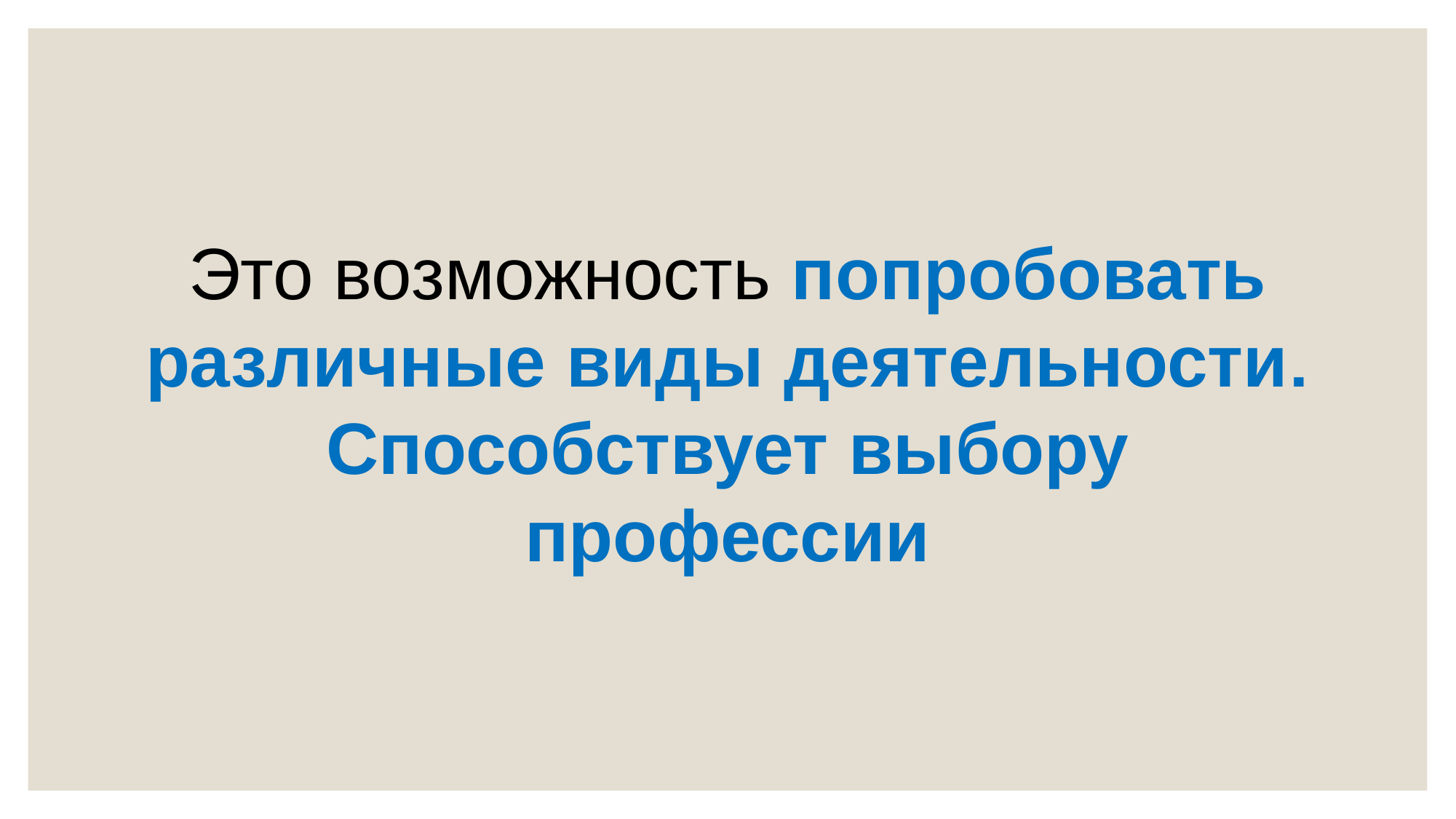

Это возможность попробовать различные виды деятельности. Способствует выбору профессии